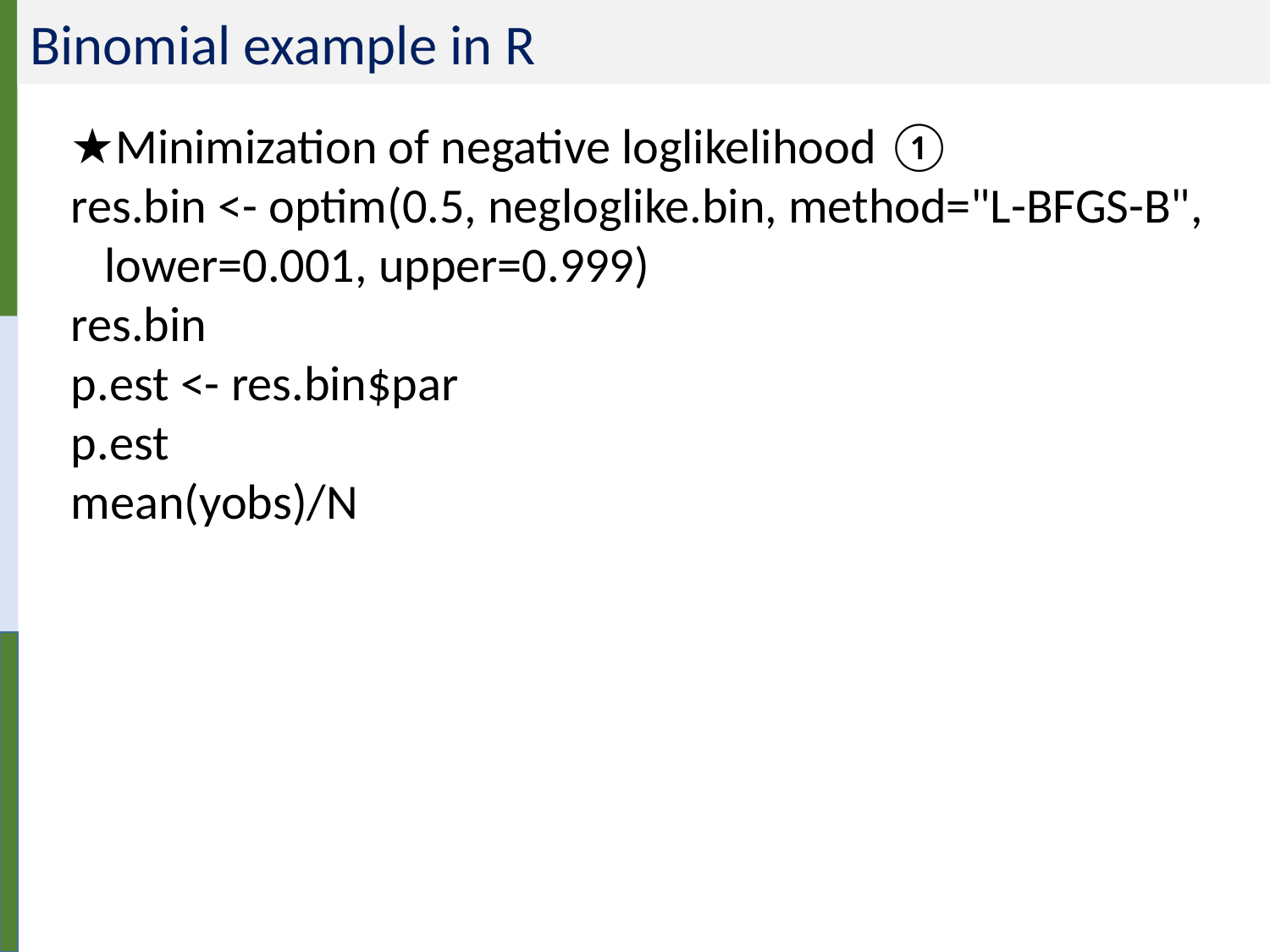

Binomial example in R
★Minimization of negative loglikelihood ①
res.bin <- optim(0.5, negloglike.bin, method="L-BFGS-B",
   lower=0.001, upper=0.999)
res.bin
p.est <- res.bin$par
p.est
mean(yobs)/N